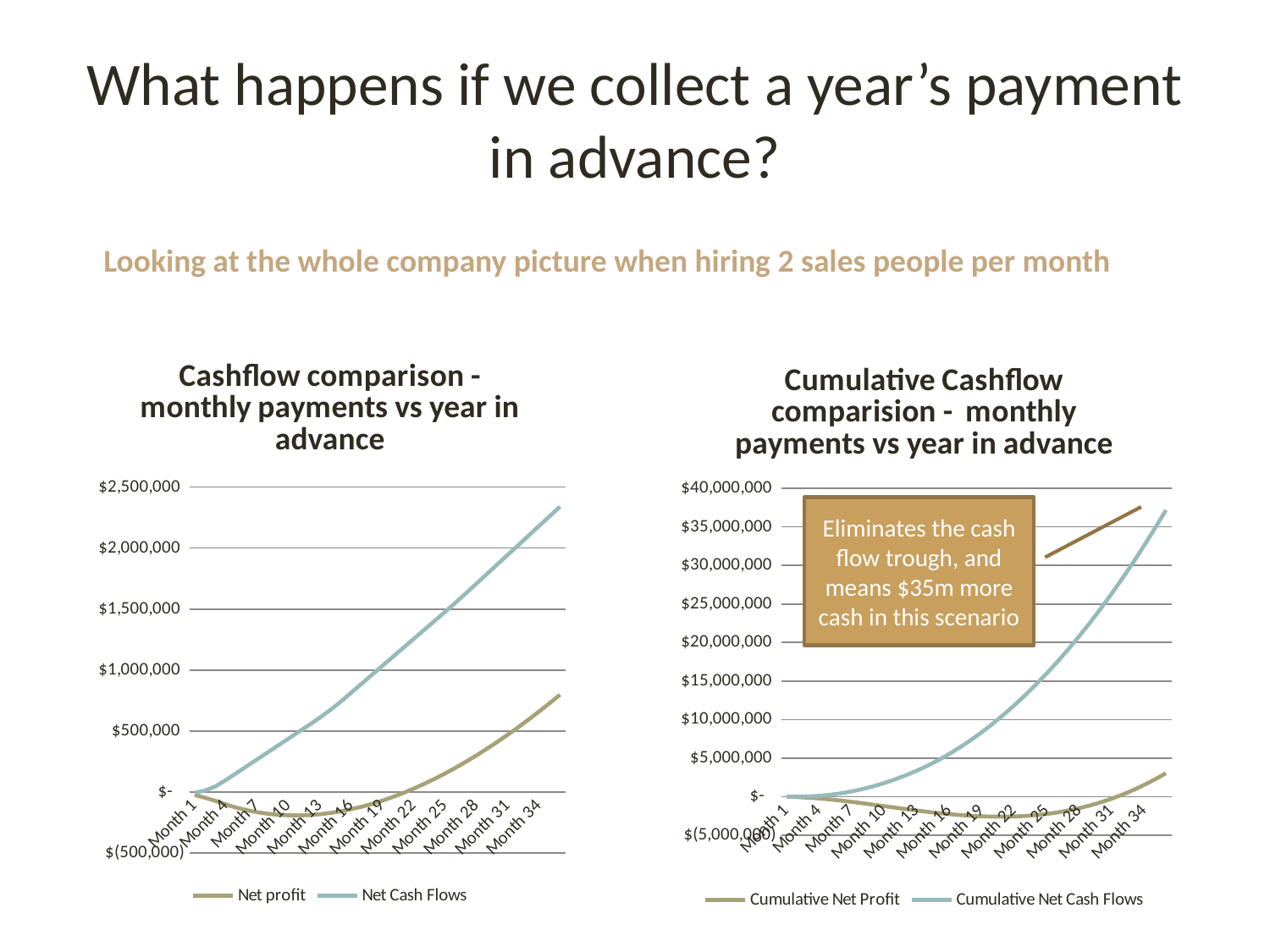

# What happens if we collect a year’s payment in advance?
Looking at the whole company picture when hiring 2 sales people per month

### Chart: Cashflow comparison - monthly payments vs year in advance

| Category | Net profit | Net Cash Flows |
|---|---|---|
| Month 1 | -23728.22048611111 | -6433.5546875 |
| Month 2 | -47070.93142361109 | 11685.93619791667 |
| Month 3 | -72592.23871527775 | 46463.53906250001 |
| Month 4 | -102416.619357639 | 98681.11979166667 |
| Month 5 | -127760.7789388021 | 155347.7864583333 |
| Month 6 | -148736.7229852973 | 212014.453125 |
| Month 7 | -165453.6568854912 | 268681.1197916666 |
| Month 8 | -178018.0558930414 | 325347.7864583333 |
| Month 9 | -186533.733380264 | 382014.4531249999 |
| Month 10 | -191101.9073851672 | 438681.1197916666 |
| Month 11 | -191821.2654948088 | 495347.7864583333 |
| Month 12 | -188788.0281065705 | 552014.453125 |
| Month 13 | -182096.0101078994 | 610381.1197916665 |
| Month 14 | -171836.6810140559 | 672657.7864583335 |
| Month 15 | -158099.2236024198 | 740544.453125 |
| Month 16 | -140970.5910809358 | 814211.1197916665 |
| Month 17 | -120535.56282735 | 887877.7864583335 |
| Month 18 | -96876.7987349648 | 961544.453125 |
| Month 19 | -70074.89219975041 | 1035211.11979167 |
| Month 20 | -40208.42178277752 | 1108877.78645833 |
| Month 21 | -7354.001581089804 | 1182544.453125 |
| Month 22 | 28413.6696606942 | 1256211.11979167 |
| Month 23 | 67021.76066657259 | 1329877.78645833 |
| Month 24 | 108399.260942443 | 1403544.453125 |
| Month 25 | 152476.9352565556 | 1477721.11979167 |
| Month 26 | 199187.2792579542 | 1553070.78645833 |
| Month 27 | 248464.4762044567 | 1630103.453125 |
| Month 28 | 300244.3547724355 | 1708870.11979167 |
| Month 29 | 354464.3479213539 | 1787636.78645833 |
| Month 30 | 411063.4527866882 | 1866403.453125 |
| Month 31 | 469982.1915755277 | 1945170.11979167 |
| Month 32 | 531162.5734397854 | 2023936.78645833 |
| Month 33 | 594548.0573025756 | 2102703.453125 |
| Month 34 | 660083.5156139345 | 2181470.11979167 |
| Month 35 | 727715.1990126483 | 2260236.78645833 |
| Month 36 | 797390.701871534 | 2339003.453125 |

### Chart: Cumulative Cashflow comparision -  monthly payments vs year in advance

| Category | Cumulative Net Profit | Cumulative Net Cash Flows |
|---|---|---|
| Month 1 | -23728.22048611111 | -18533.77604166666 |
| Month 2 | -70799.15190972223 | -19528.5703125 |
| Month 3 | -143391.3906249999 | 11631.84114583336 |
| Month 4 | -245808.0099826389 | 90560.74739583337 |
| Month 5 | -373568.7889214409 | 226156.3203125 |
| Month 6 | -522305.5119067381 | 418418.5598958333 |
| Month 7 | -687759.1687922295 | 667347.4661458334 |
| Month 8 | -865777.2246852708 | 972943.0390625 |
| Month 9 | -1052310.95806553 | 1335205.27864583 |
| Month 10 | -1243412.8654507 | 1754134.18489583 |
| Month 11 | -1435234.13094551 | 2229729.7578125 |
| Month 12 | -1624022.15905208 | 2761991.99739583 |
| Month 13 | -1806118.16915998 | 3352620.90364583 |
| Month 14 | -1977954.85017404 | 4005526.4765625 |
| Month 15 | -2136054.07377646 | 4726318.71614583 |
| Month 16 | -2277024.66485739 | 5520777.62239583 |
| Month 17 | -2397560.22768474 | 6388903.1953125 |
| Month 18 | -2494437.02641971 | 7330695.43489583 |
| Month 19 | -2564511.91861946 | 8346154.34114583 |
| Month 20 | -2604720.34040223 | 9435279.9140625 |
| Month 21 | -2612074.34198332 | 10598072.1536458 |
| Month 22 | -2583660.67232263 | 11834531.0598958 |
| Month 23 | -2516638.91165606 | 13144656.6328125 |
| Month 24 | -2408239.65071361 | 14528448.8723958 |
| Month 25 | -2255762.71545706 | 15986417.7786458 |
| Month 26 | -2056575.4361991 | 17519736.3515625 |
| Month 27 | -1808110.95999465 | 19130087.5911458 |
| Month 28 | -1507866.60522221 | 20819205.4973958 |
| Month 29 | -1153402.25730085 | 22587090.0703125 |
| Month 30 | -742338.804514166 | 24433741.3098958 |
| Month 31 | -272356.6129386387 | 26359159.2161458 |
| Month 32 | 258805.9605011455 | 28363343.7890625 |
| Month 33 | 853354.0178037212 | 30446295.0286458 |
| Month 34 | 1513437.53341765 | 32608012.9348958 |
| Month 35 | 2241152.7324303 | 34848497.5078125 |
| Month 36 | 3038543.43430183 | 37167748.7473958 |
Eliminates the cash flow trough, and means $35m more cash in this scenario